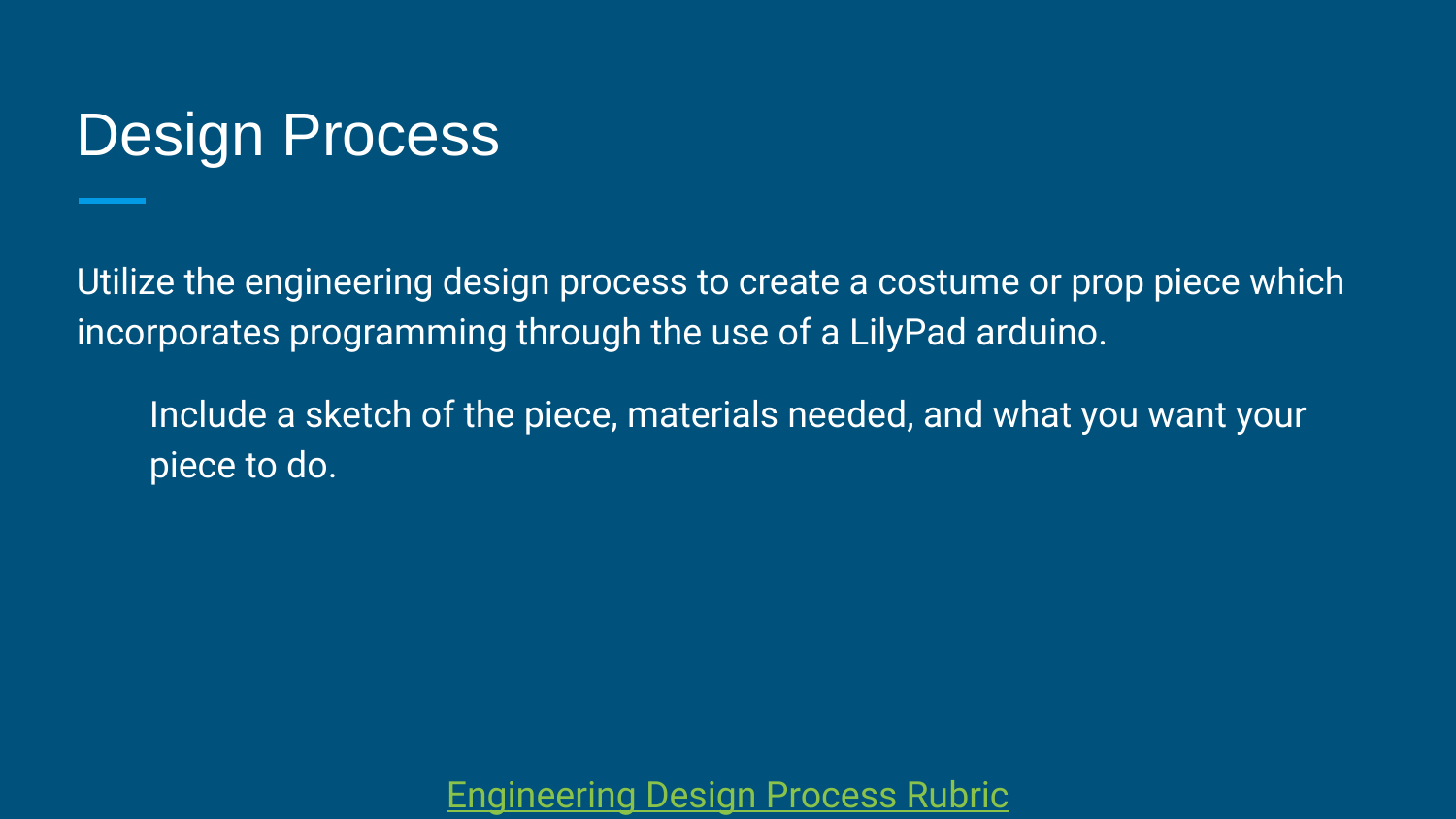

# Design Process
Utilize the engineering design process to create a costume or prop piece which incorporates programming through the use of a LilyPad arduino.
Include a sketch of the piece, materials needed, and what you want your piece to do.

Engineering Design Process Rubric